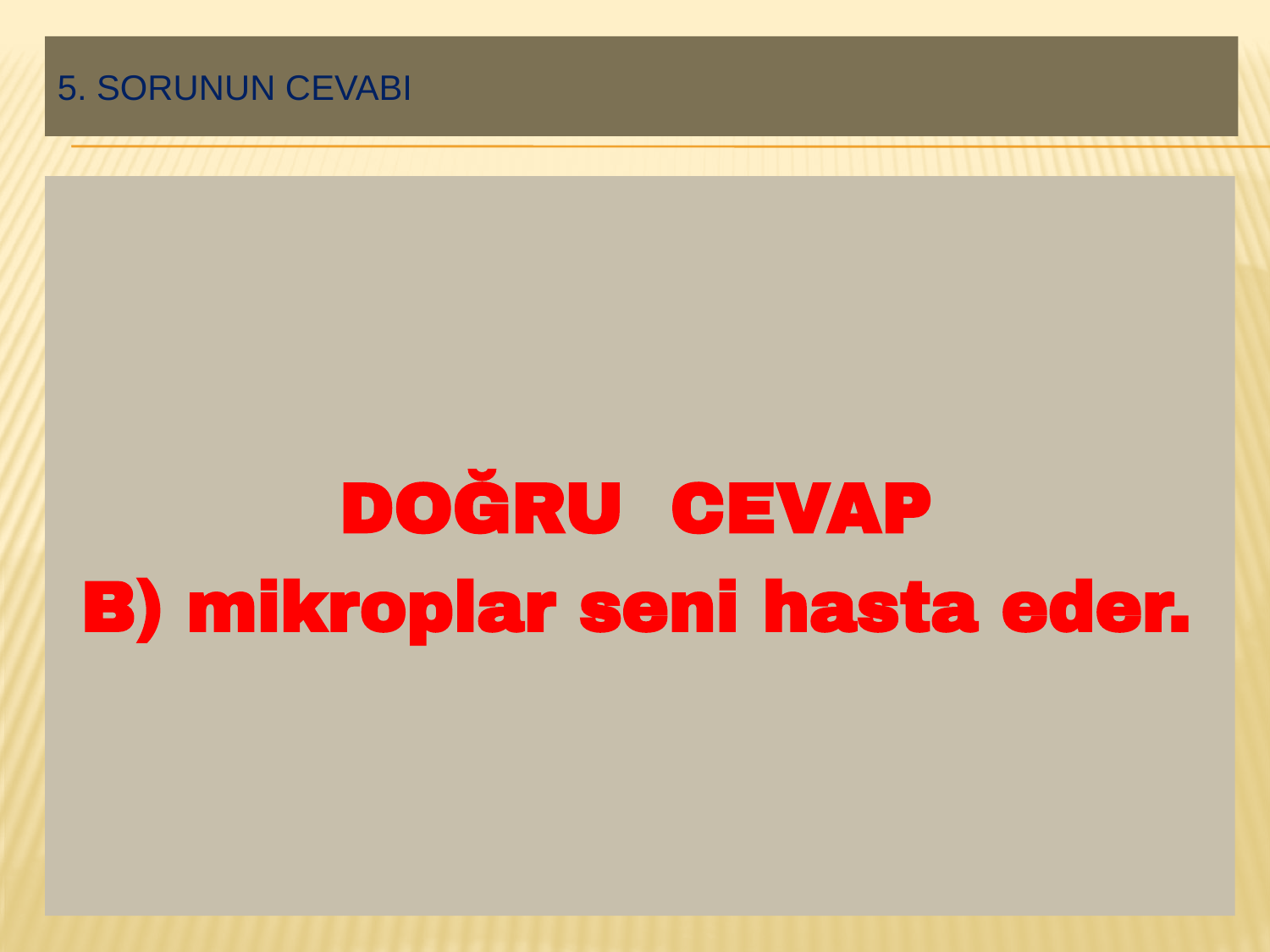

# 5. SORUNUN CEVABI

            DOĞRU  CEVAP
 B) mikroplar seni hasta eder.